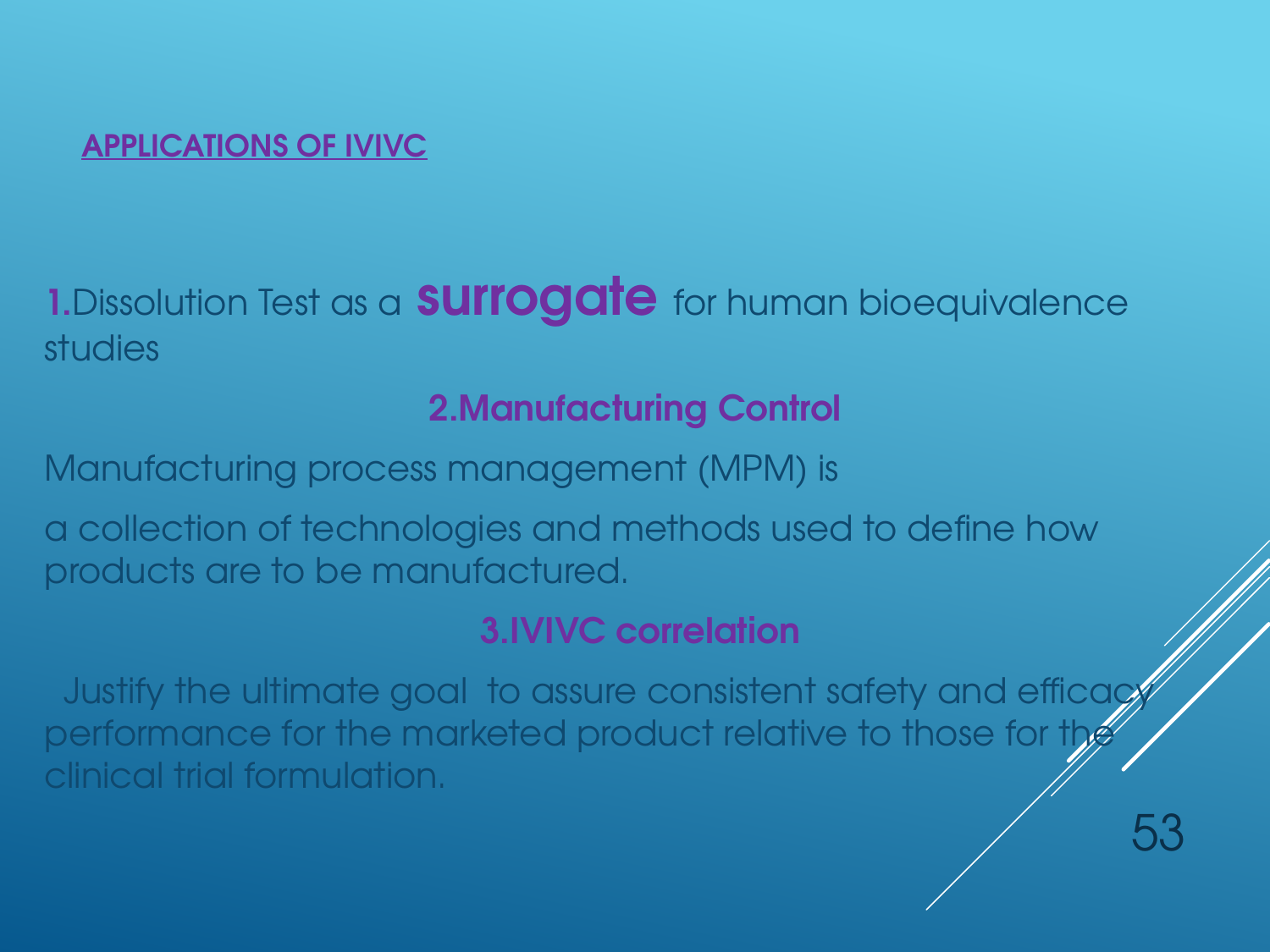

# Applications of IVIVC
1.Dissolution Test as a surrogate for human bioequivalence studies
2.Manufacturing Control
Manufacturing process management (MPM) is
a collection of technologies and methods used to define how products are to be manufactured.
3.IVIVC correlation
  Justify the ultimate goal  to assure consistent safety and efficacy performance for the marketed product relative to those for the clinical trial formulation.
53